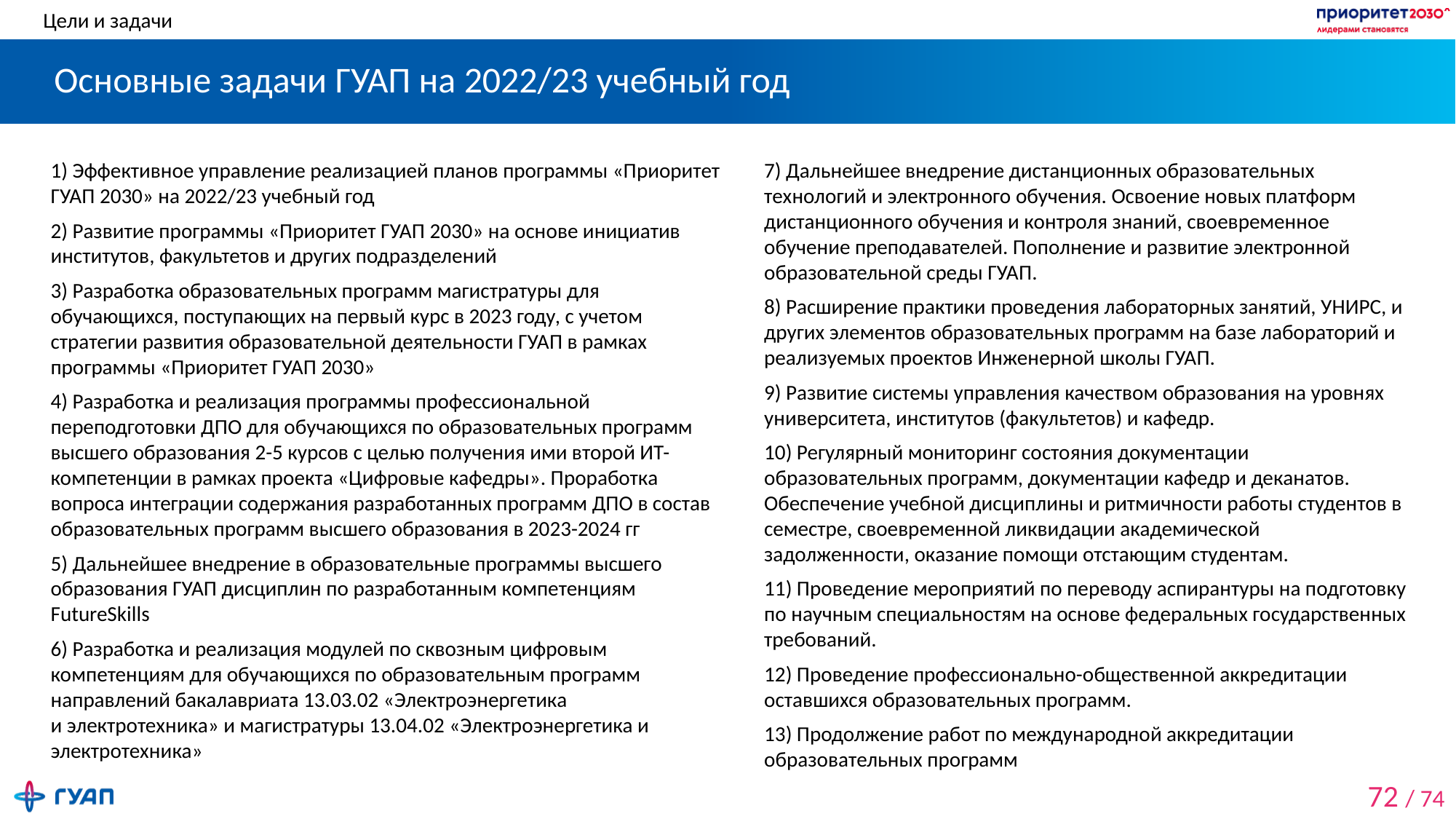

Цели и задачи
# Основные задачи ГУАП на 2022/23 учебный год
1) Эффективное управление реализацией планов программы «Приоритет ГУАП 2030» на 2022/23 учебный год
2) Развитие программы «Приоритет ГУАП 2030» на основе инициатив институтов, факультетов и других подразделений
3) Разработка образовательных программ магистратуры для обучающихся, поступающих на первый курс в 2023 году, с учетом стратегии развития образовательной деятельности ГУАП в рамках программы «Приоритет ГУАП 2030»
4) Разработка и реализация программы профессиональной переподготовки ДПО для обучающихся по образовательных программ высшего образования 2-5 курсов с целью получения ими второй ИТ-компетенции в рамках проекта «Цифровые кафедры». Проработка вопроса интеграции содержания разработанных программ ДПО в состав образовательных программ высшего образования в 2023-2024 гг
5) Дальнейшее внедрение в образовательные программы высшего образования ГУАП дисциплин по разработанным компетенциям FutureSkills
6) Разработка и реализация модулей по сквозным цифровым компетенциям для обучающихся по образовательным программ направлений бакалавриата 13.03.02 «Электроэнергетика
и электротехника» и магистратуры 13.04.02 «Электроэнергетика и электротехника»
7) Дальнейшее внедрение дистанционных образовательных технологий и электронного обучения. Освоение новых платформ дистанционного обучения и контроля знаний, своевременное обучение преподавателей. Пополнение и развитие электронной образовательной среды ГУАП.
8) Расширение практики проведения лабораторных занятий, УНИРС, и других элементов образовательных программ на базе лабораторий и реализуемых проектов Инженерной школы ГУАП.
9) Развитие системы управления качеством образования на уровнях университета, институтов (факультетов) и кафедр.
10) Регулярный мониторинг состояния документации образовательных программ, документации кафедр и деканатов. Обеспечение учебной дисциплины и ритмичности работы студентов в семестре, своевременной ликвидации академической задолженности, оказание помощи отстающим студентам.
11) Проведение мероприятий по переводу аспирантуры на подготовку по научным специальностям на основе федеральных государственных требований.
12) Проведение профессионально-общественной аккредитации оставшихся образовательных программ.
13) Продолжение работ по международной аккредитации образовательных программ